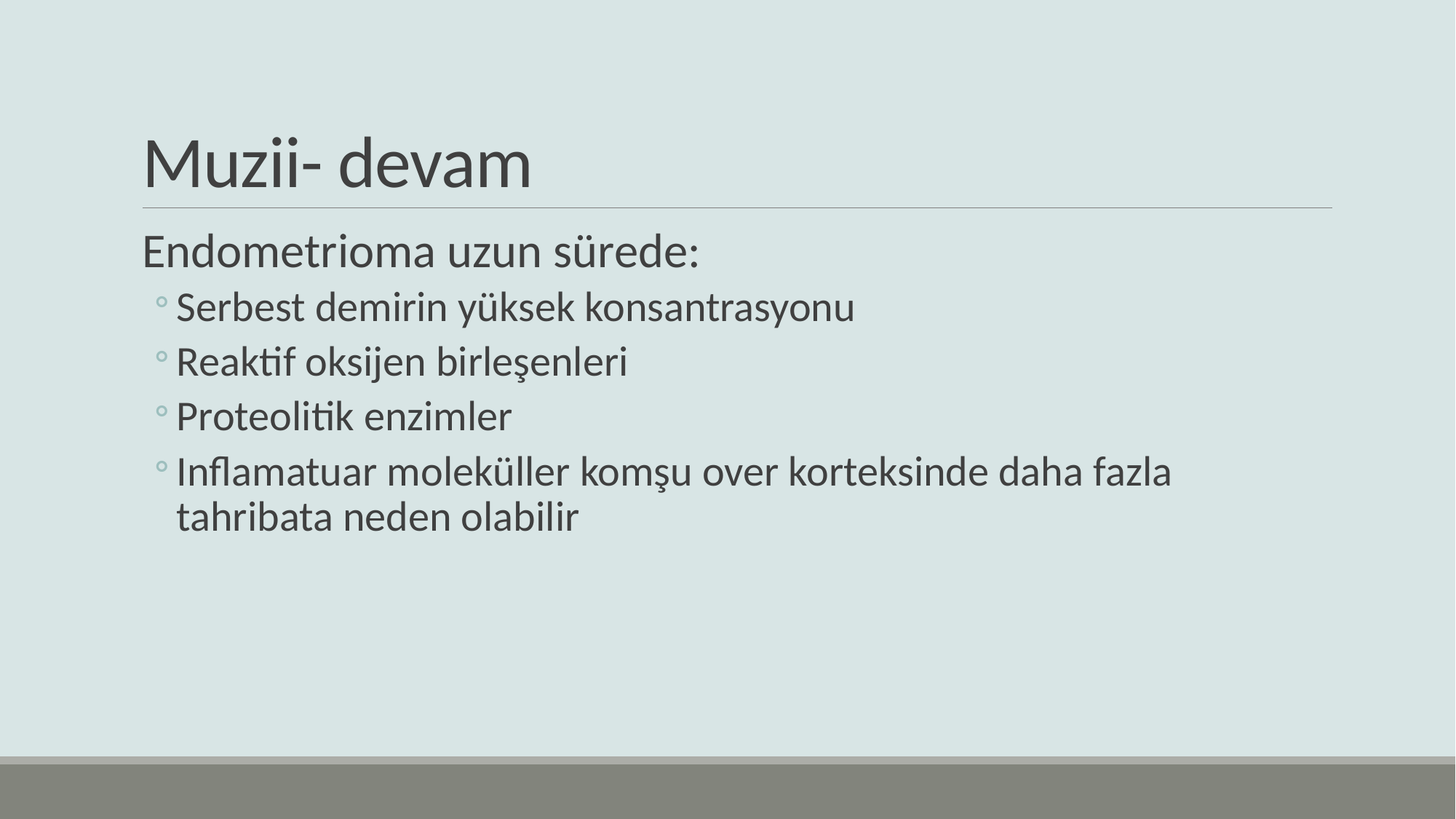

# Muzii- devam
Endometrioma uzun sürede:
Serbest demirin yüksek konsantrasyonu
Reaktif oksijen birleşenleri
Proteolitik enzimler
Inflamatuar moleküller komşu over korteksinde daha fazla tahribata neden olabilir